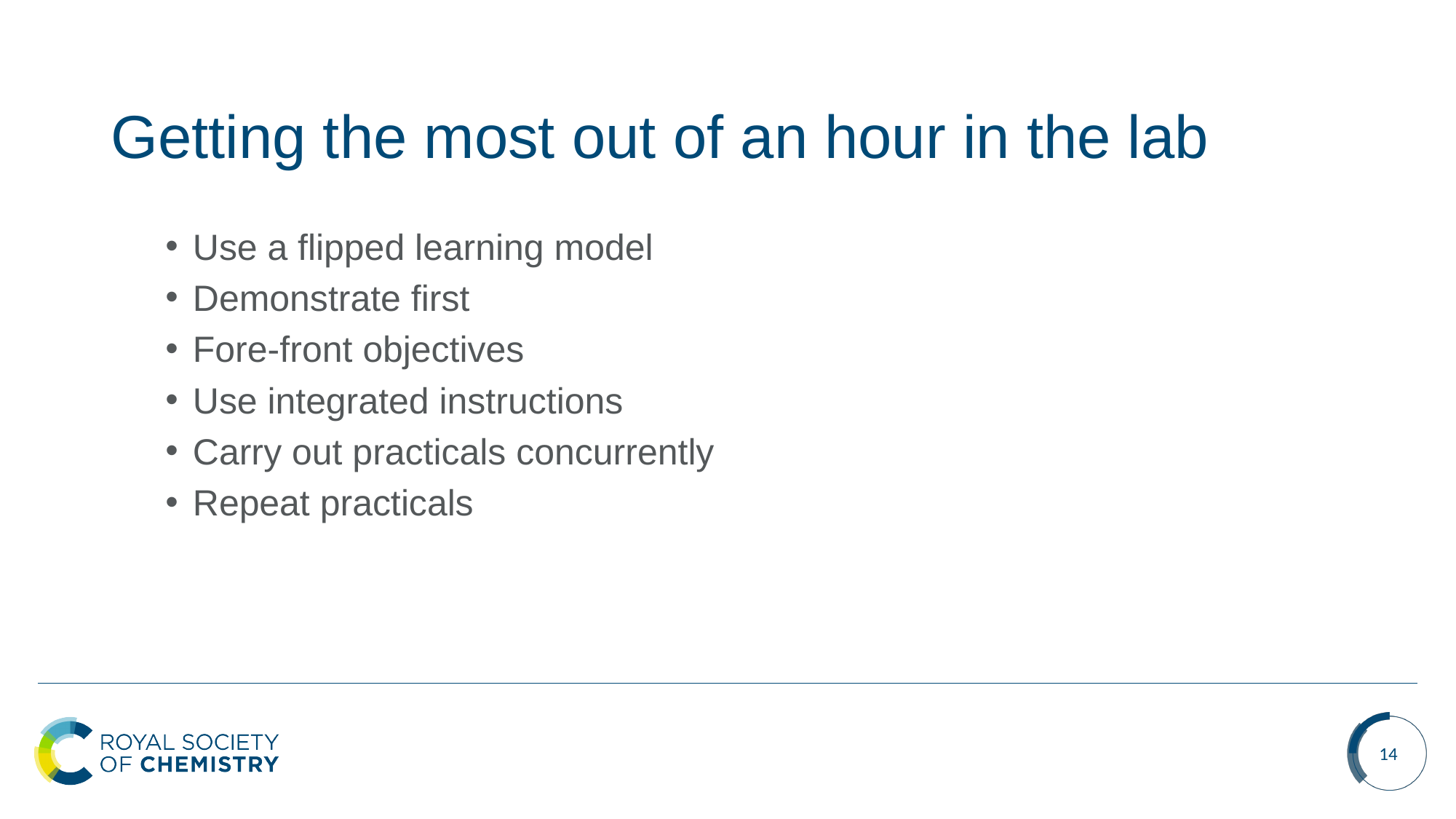

# Getting the most out of an hour in the lab
Use a flipped learning model
Demonstrate first
Fore-front objectives
Use integrated instructions
Carry out practicals concurrently
Repeat practicals

14